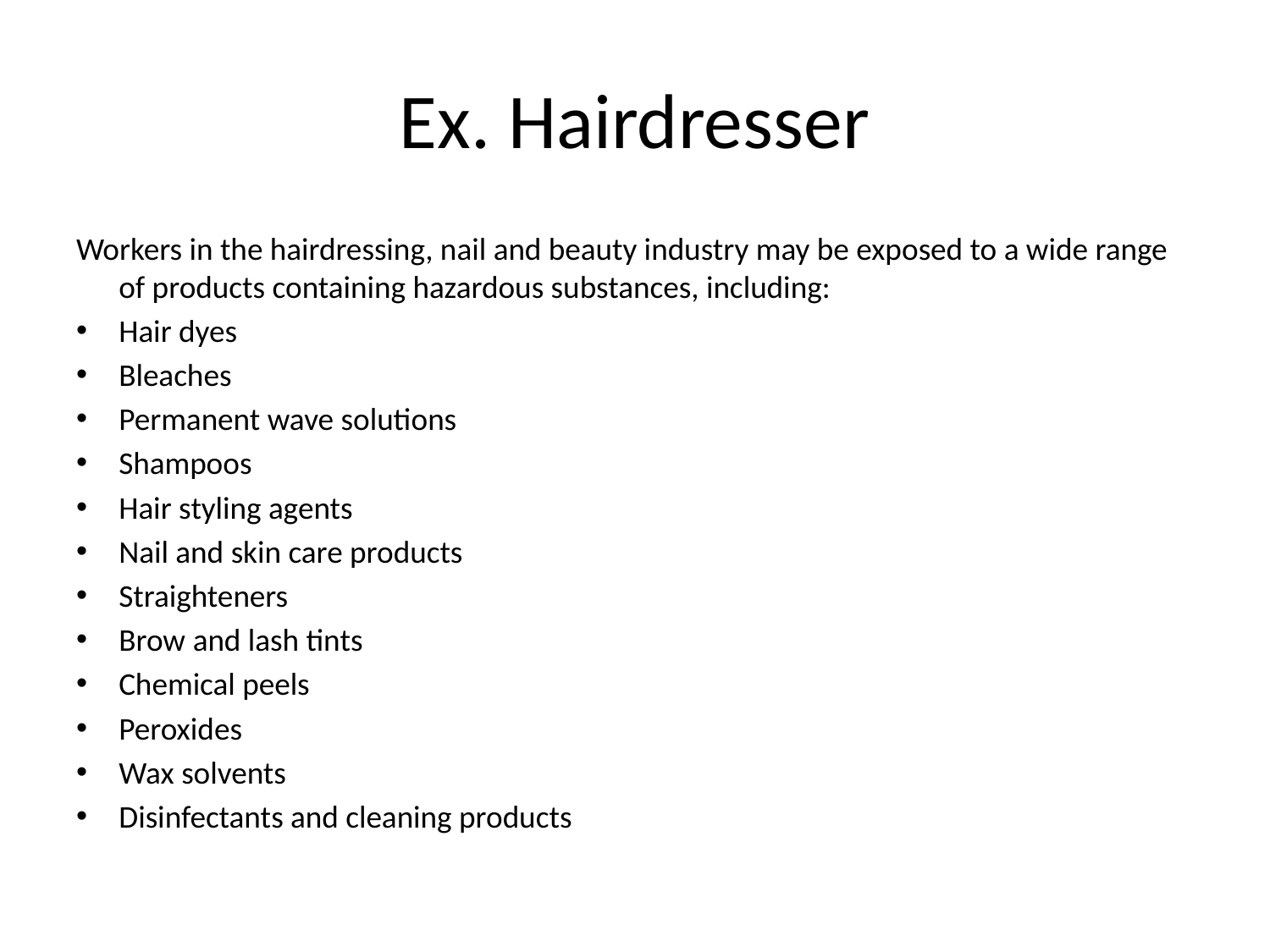

# Ex. Hairdresser
Workers in the hairdressing, nail and beauty industry may be exposed to a wide range of products containing hazardous substances, including:
Hair dyes
Bleaches
Permanent wave solutions
Shampoos
Hair styling agents
Nail and skin care products
Straighteners
Brow and lash tints
Chemical peels
Peroxides
Wax solvents
Disinfectants and cleaning products